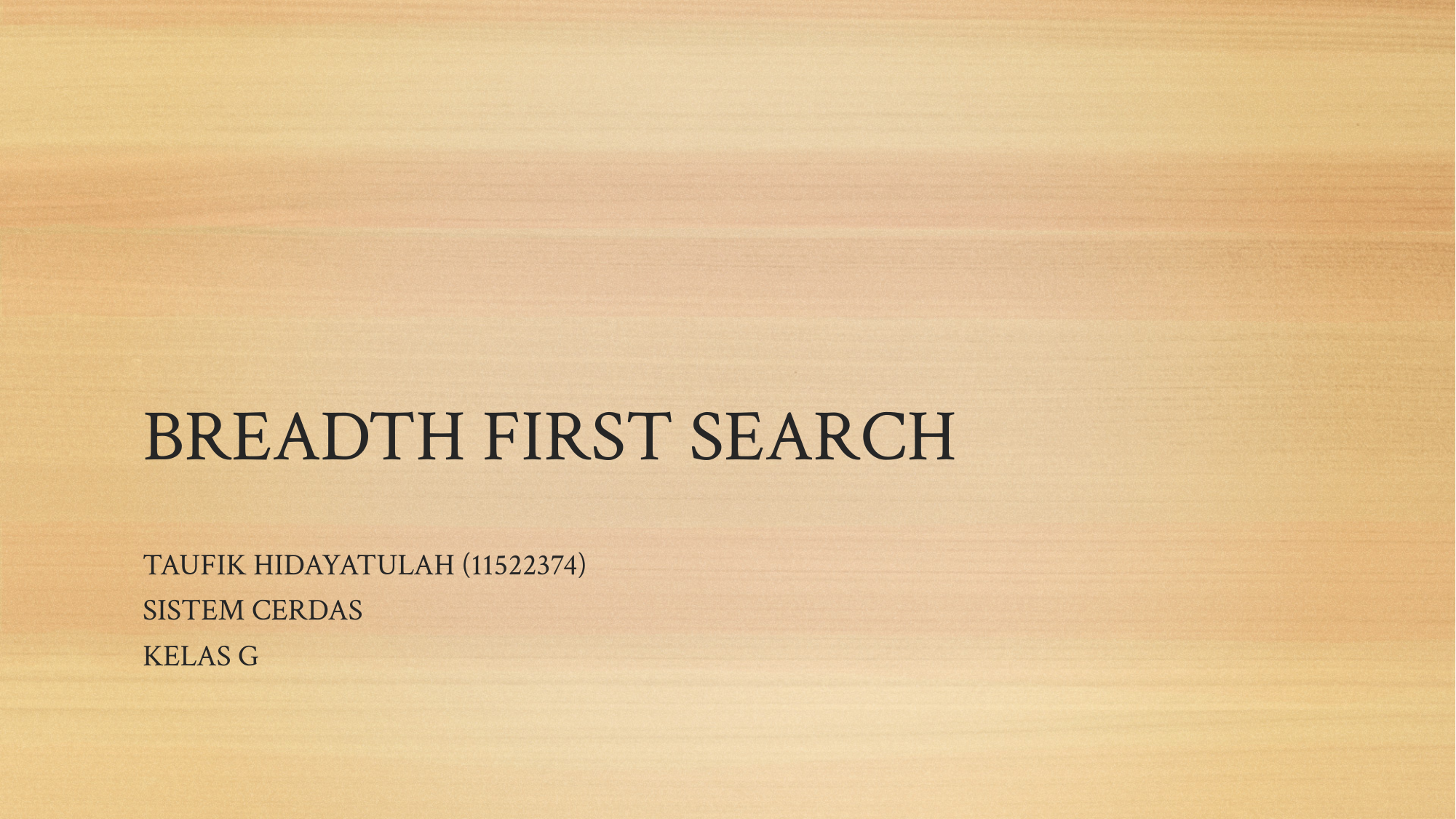

# breadth first search
TAUFIK HIDAYATULAH (11522374)
SISTEM CERDAS
KELAS G